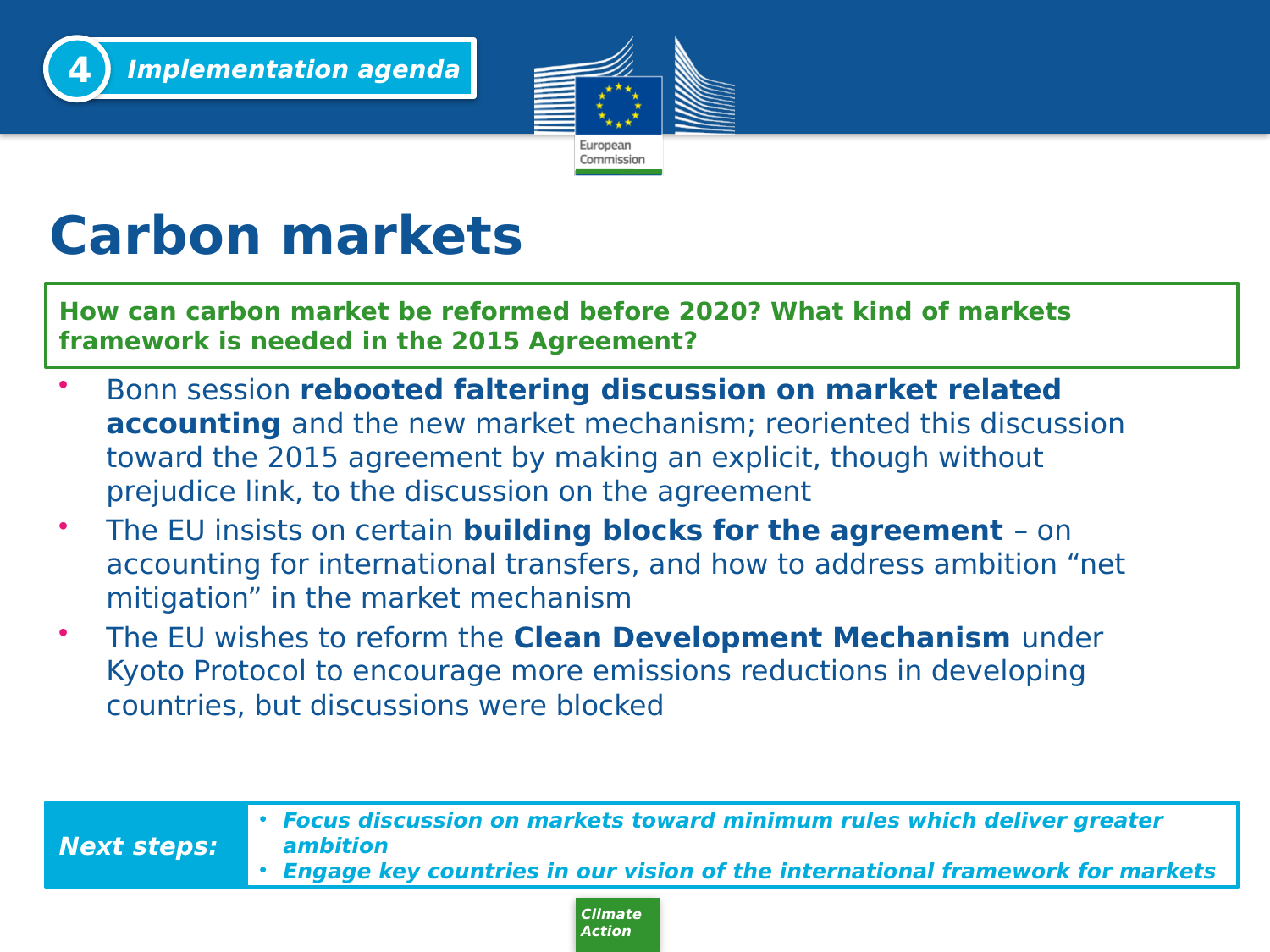

4
Implementation agenda
# Carbon markets
How can carbon market be reformed before 2020? What kind of markets framework is needed in the 2015 Agreement?
Bonn session rebooted faltering discussion on market related accounting and the new market mechanism; reoriented this discussion toward the 2015 agreement by making an explicit, though without prejudice link, to the discussion on the agreement
The EU insists on certain building blocks for the agreement – on accounting for international transfers, and how to address ambition “net mitigation” in the market mechanism
The EU wishes to reform the Clean Development Mechanism under Kyoto Protocol to encourage more emissions reductions in developing countries, but discussions were blocked
Next steps:

Focus discussion on markets toward minimum rules which deliver greater ambition
Engage key countries in our vision of the international framework for markets